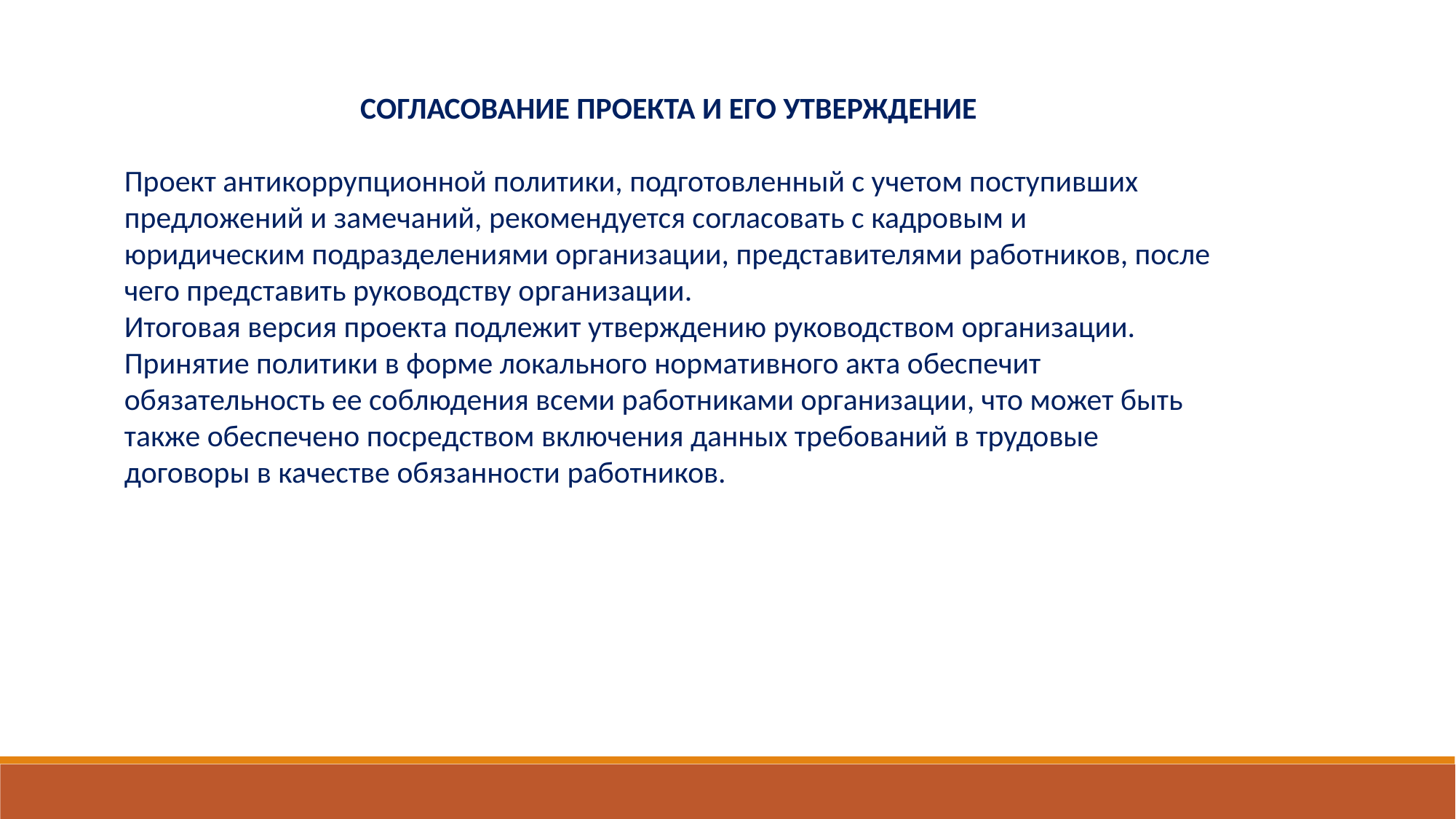

СОГЛАСОВАНИЕ ПРОЕКТА И ЕГО УТВЕРЖДЕНИЕ

Проект антикоррупционной политики, подготовленный с учетом поступивших предложений и замечаний, рекомендуется согласовать с кадровым и юридическим подразделениями организации, представителями работников, после чего представить руководству организации.
Итоговая версия проекта подлежит утверждению руководством организации. Принятие политики в форме локального нормативного акта обеспечит обязательность ее соблюдения всеми работниками организации, что может быть также обеспечено посредством включения данных требований в трудовые договоры в качестве обязанности работников.